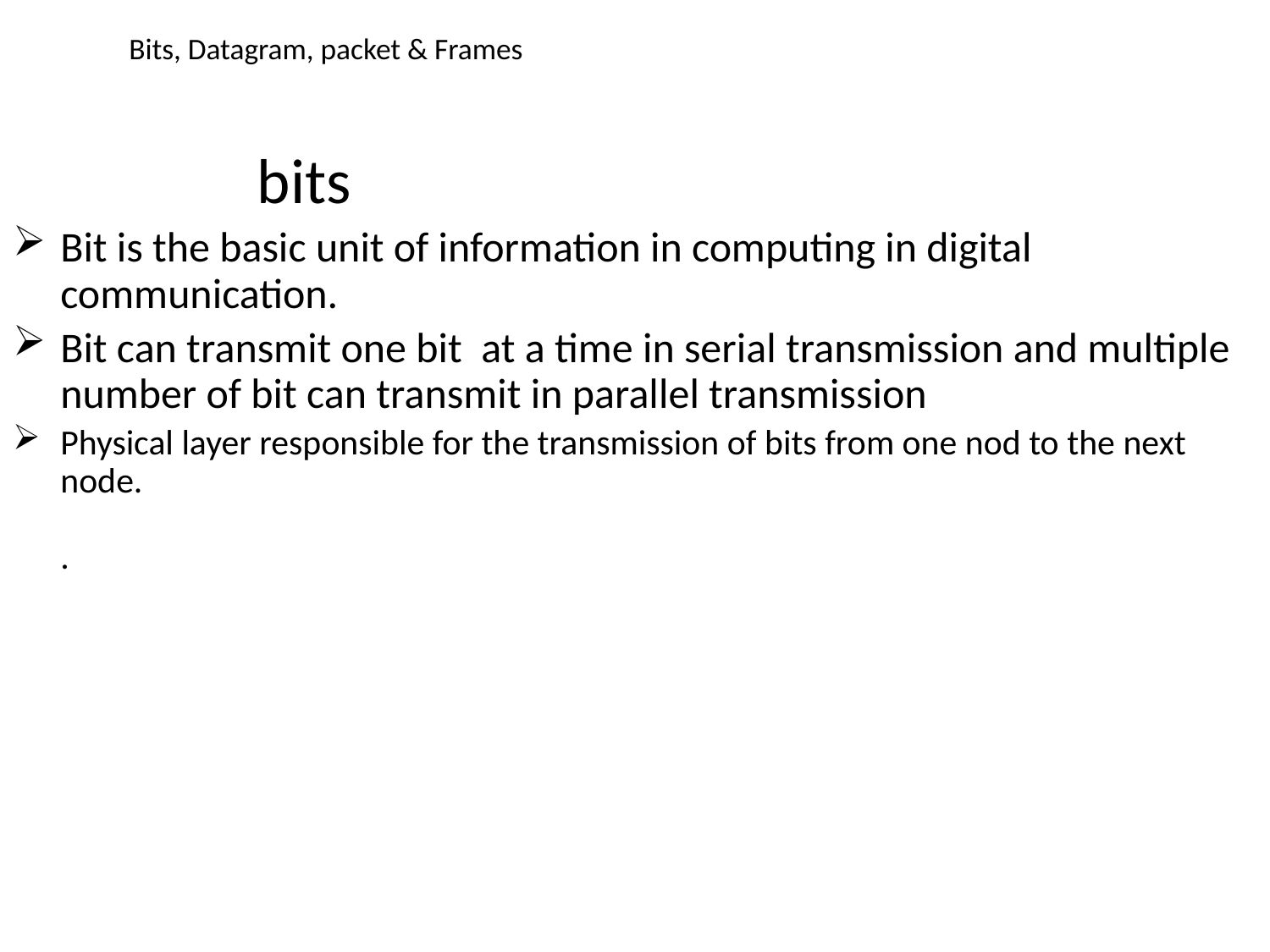

# Bits, Datagram, packet & Frames
                 bits
Bit is the basic unit of information in computing in digital communication.
Bit can transmit one bit  at a time in serial transmission and multiple number of bit can transmit in parallel transmission
Physical layer responsible for the transmission of bits from one nod to the next node.
.